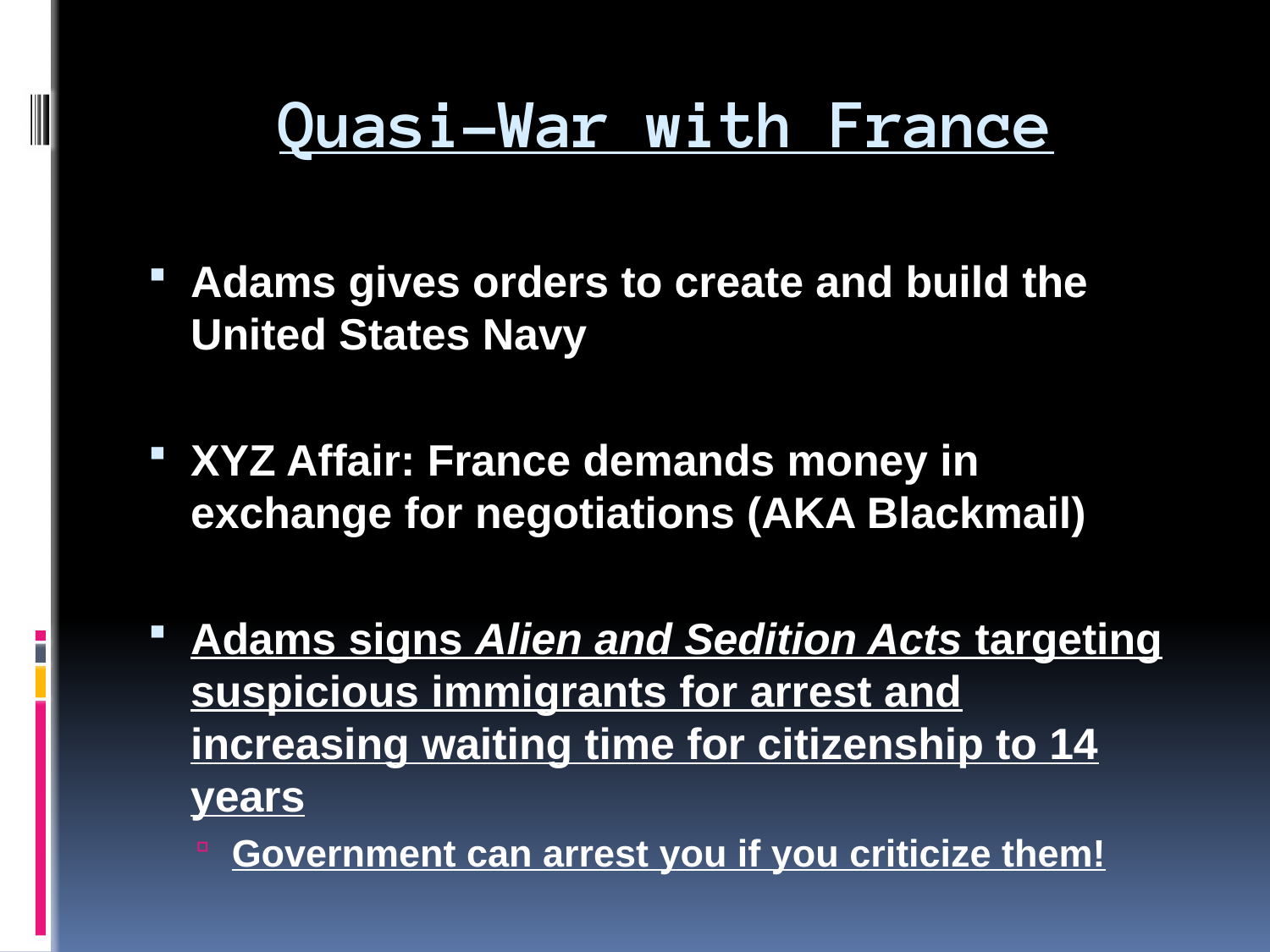

# Quasi-War with France
Adams gives orders to create and build the United States Navy

XYZ Affair: France demands money in exchange for negotiations (AKA Blackmail)

Adams signs Alien and Sedition Acts targeting suspicious immigrants for arrest and increasing waiting time for citizenship to 14 years
Government can arrest you if you criticize them!